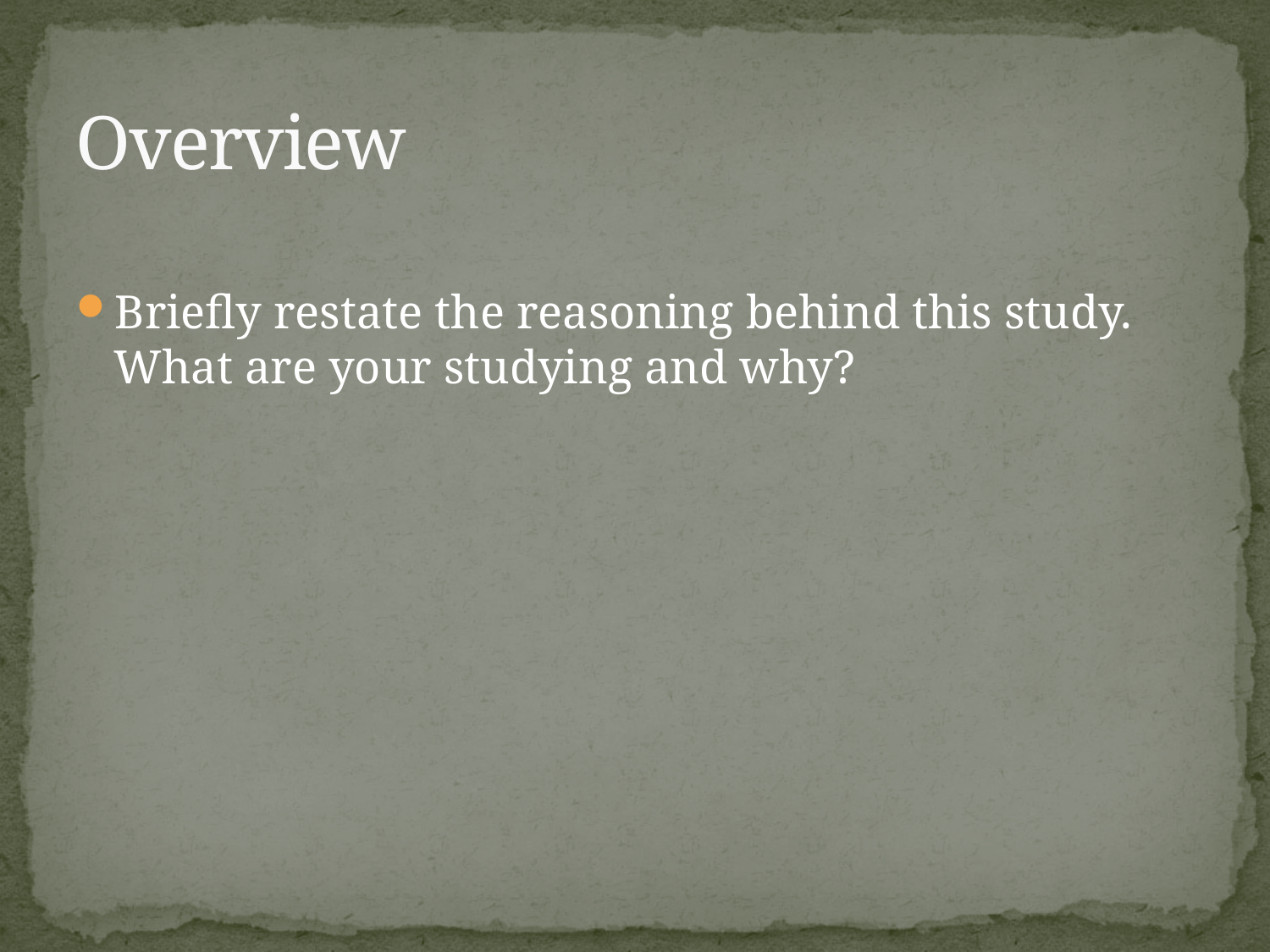

# Overview

Briefly restate the reasoning behind this study. What are your studying and why?